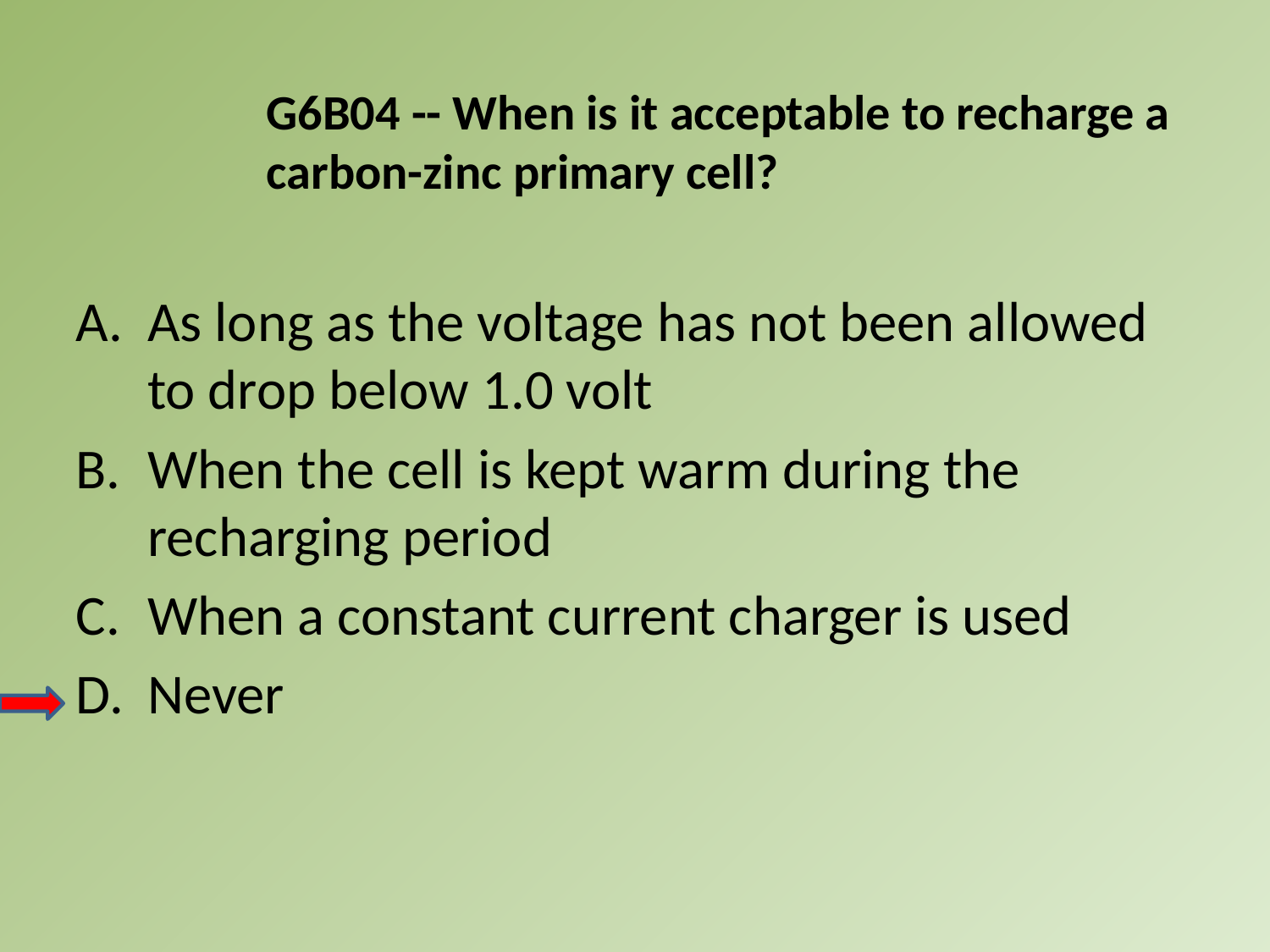

G6B04 -- When is it acceptable to recharge a carbon-zinc primary cell?
As long as the voltage has not been allowed to drop below 1.0 volt
When the cell is kept warm during the recharging period
When a constant current charger is used
Never